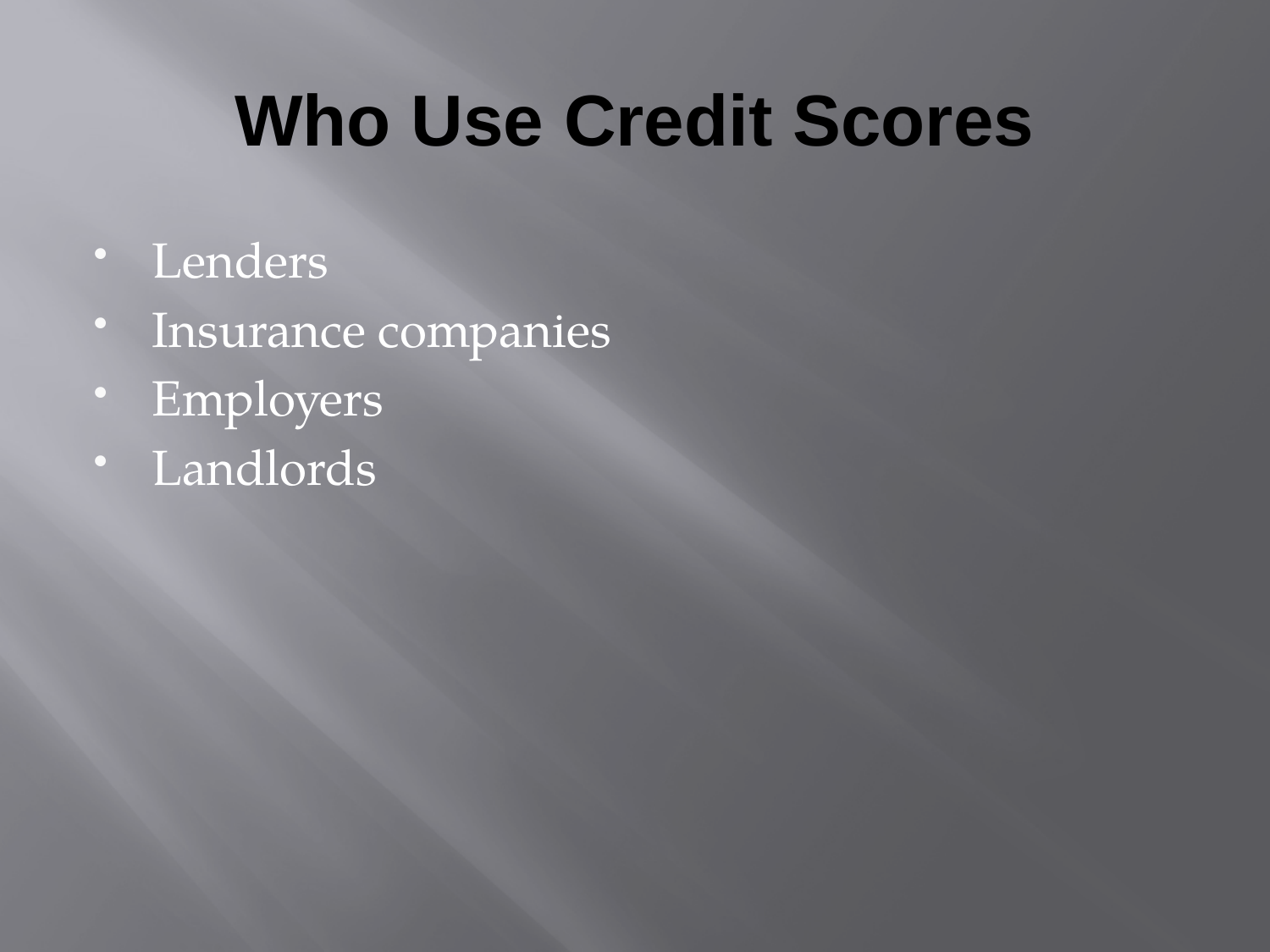

# Who Use Credit Scores
Lenders
Insurance companies
Employers
Landlords